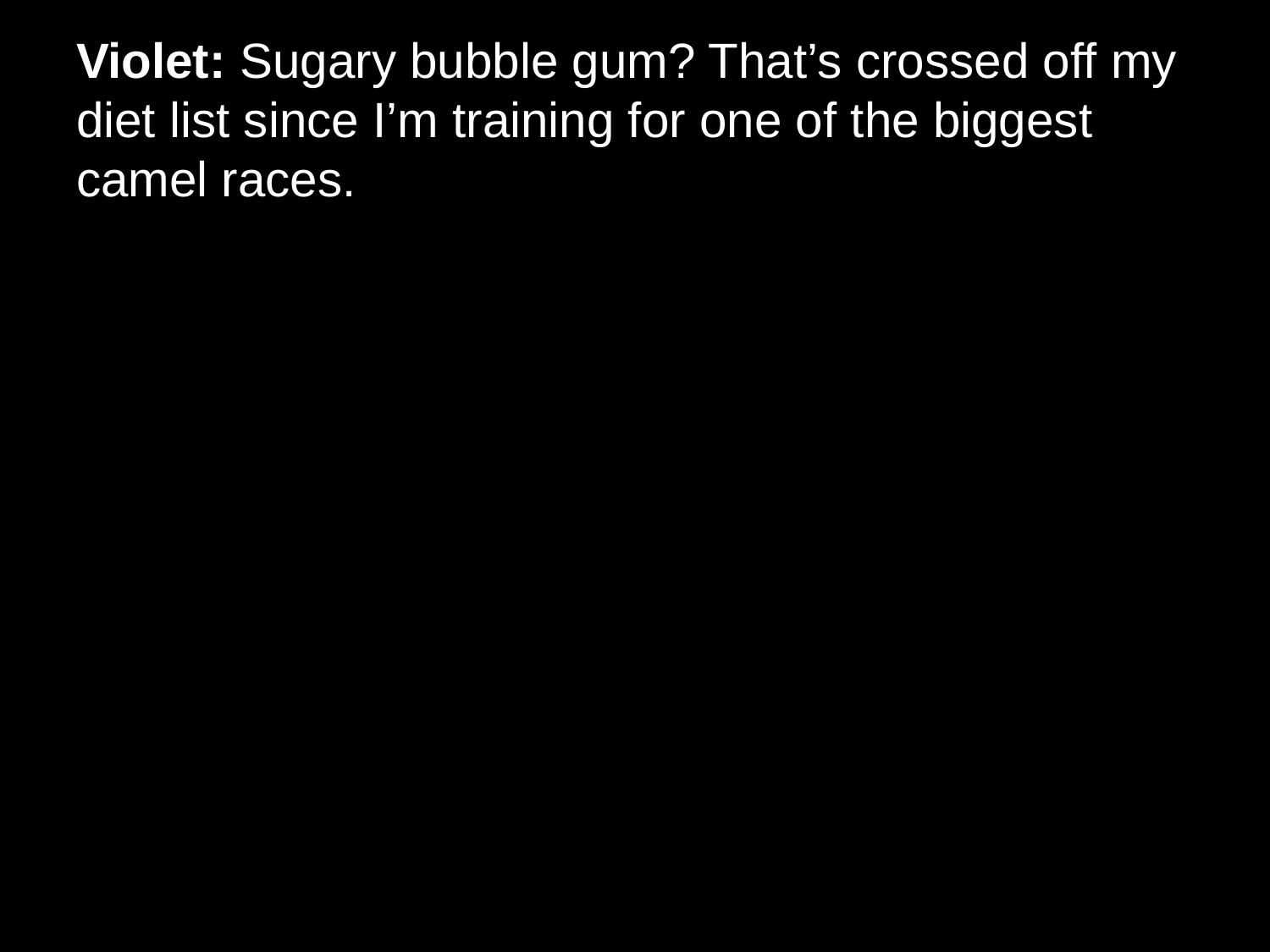

# Violet: Sugary bubble gum? That’s crossed off my diet list since I’m training for one of the biggest camel races.